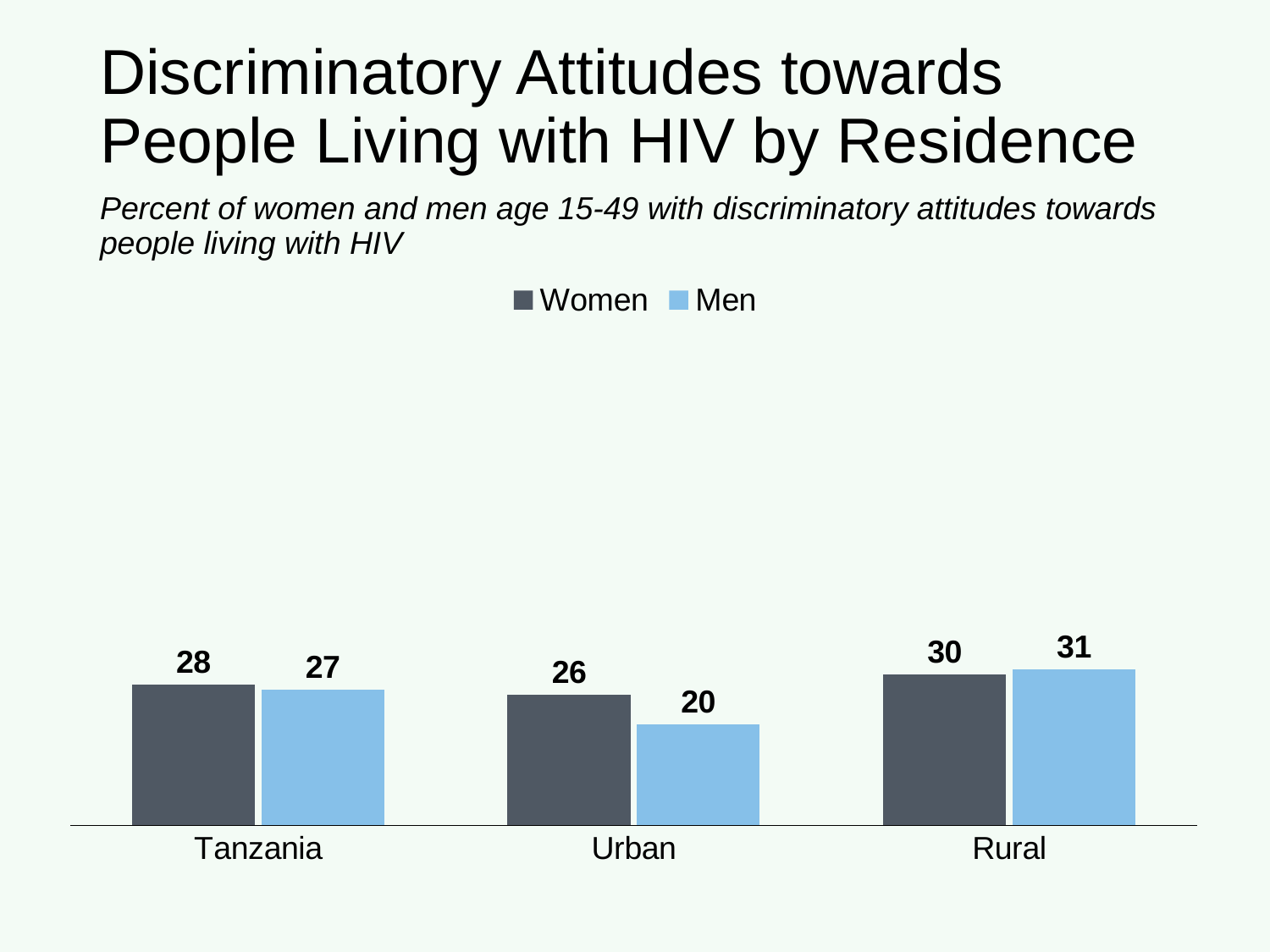

# Discriminatory Attitudes towards People Living with HIV by Residence
Percent of women and men age 15-49 with discriminatory attitudes towards people living with HIV

### Chart

| Category | Women | Men |
|---|---|---|
| Tanzania | 28.0 | 27.0 |
| Urban | 26.0 | 20.0 |
| Rural | 30.0 | 31.0 |